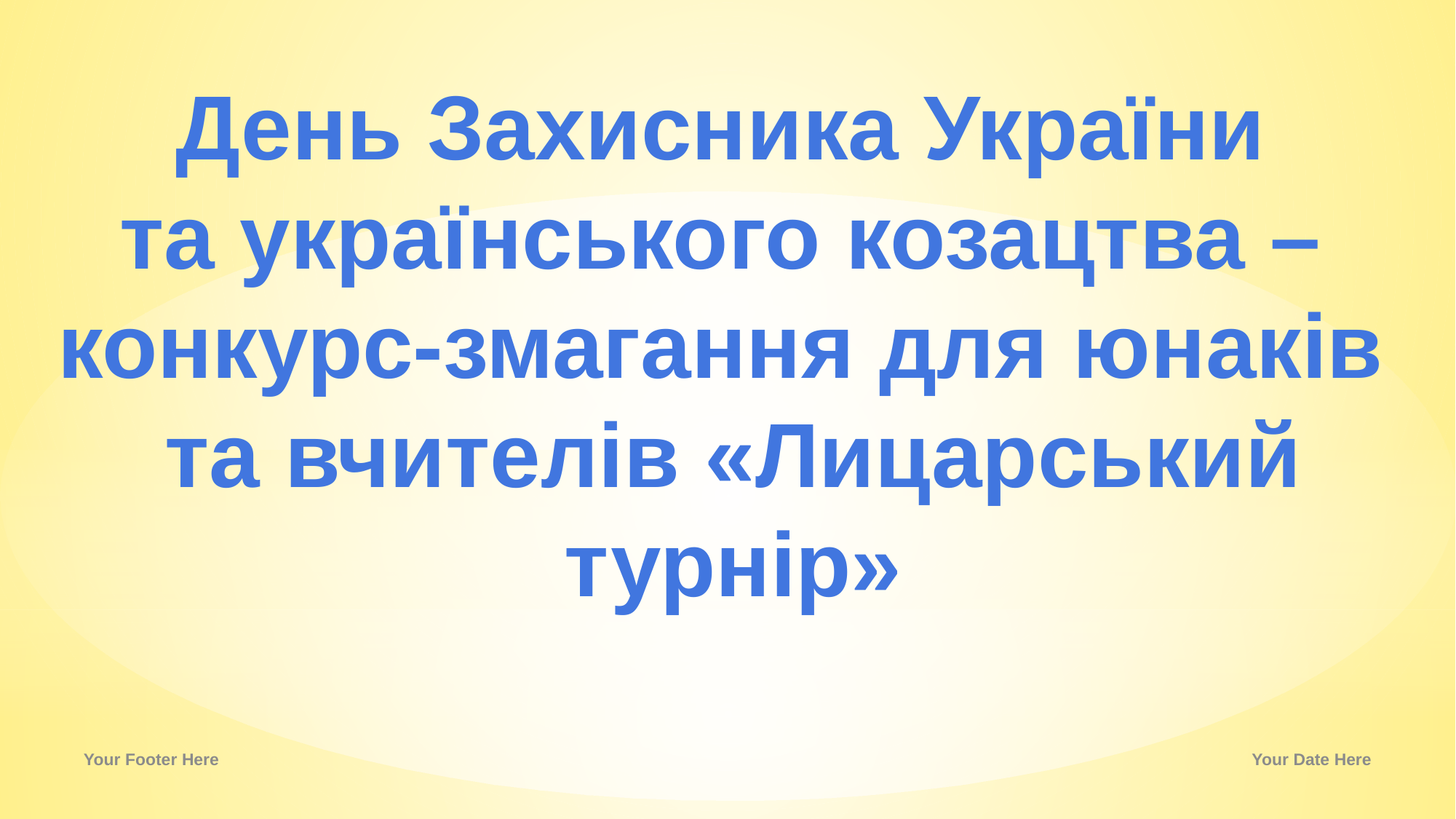

День Захисника України
та українського козацтва –
конкурс-змагання для юнаків
та вчителів «Лицарський турнір»
Your Footer Here
Your Date Here